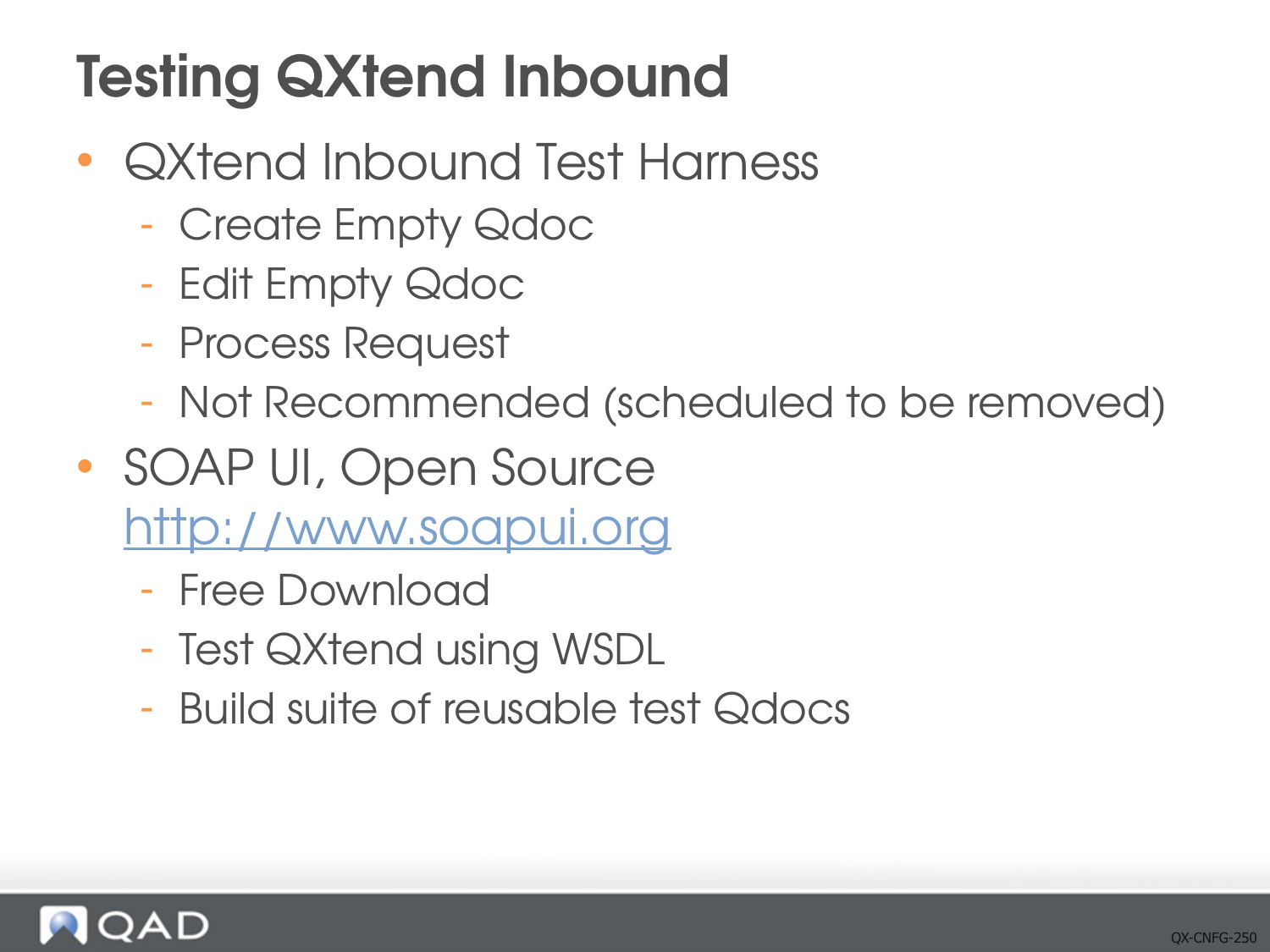

# Testing QXtend Inbound
QXtend Inbound Test Harness
Create Empty Qdoc
Edit Empty Qdoc
Process Request
Not Recommended (scheduled to be removed)
SOAP UI, Open Source http://www.soapui.org
Free Download
Test QXtend using WSDL
Build suite of reusable test Qdocs
QX-CNFG-250